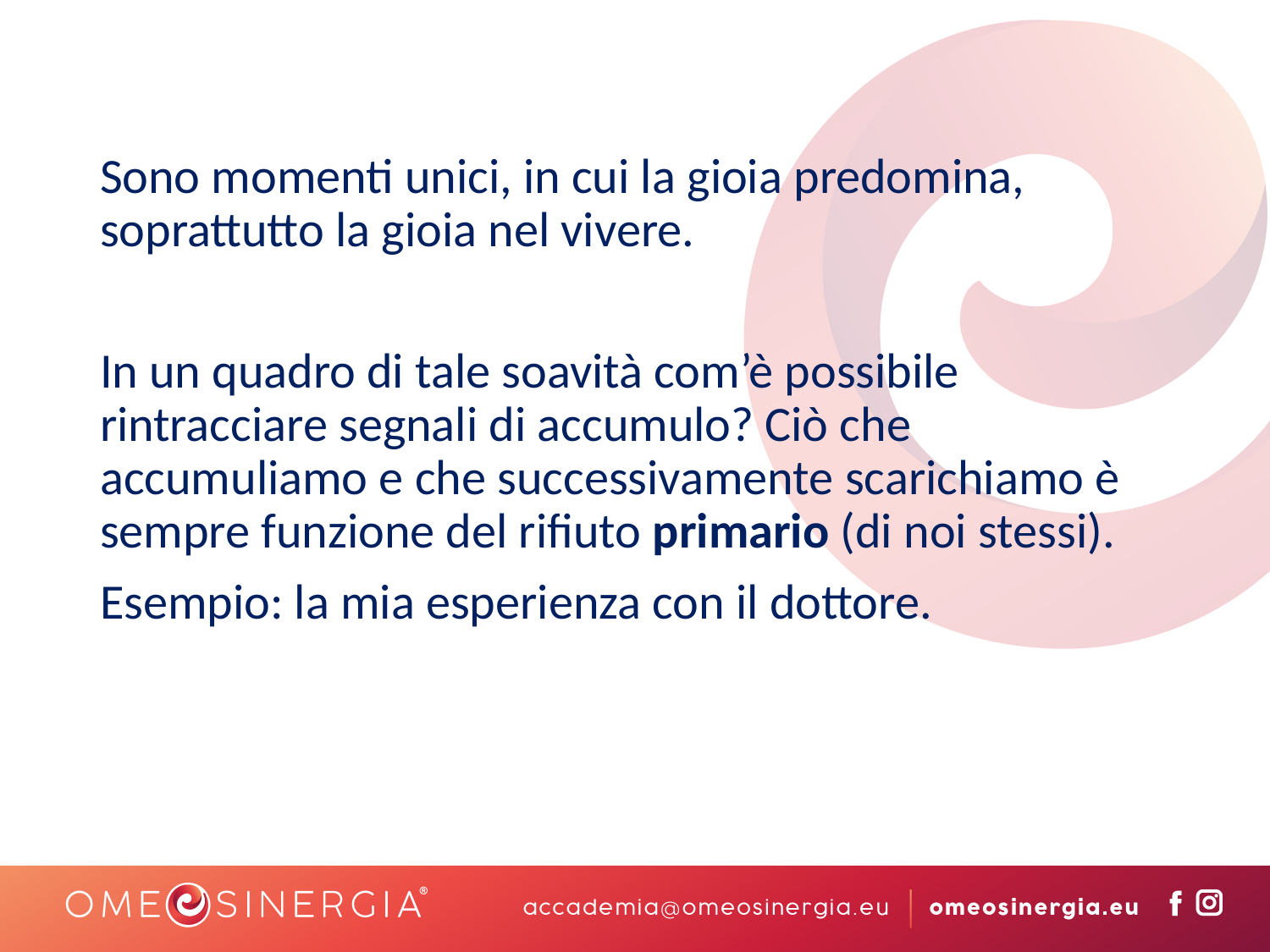

Sono momenti unici, in cui la gioia predomina, soprattutto la gioia nel vivere.

In un quadro di tale soavità com’è possibile rintracciare segnali di accumulo? Ciò che accumuliamo e che successivamente scarichiamo è sempre funzione del rifiuto primario (di noi stessi).
Esempio: la mia esperienza con il dottore.